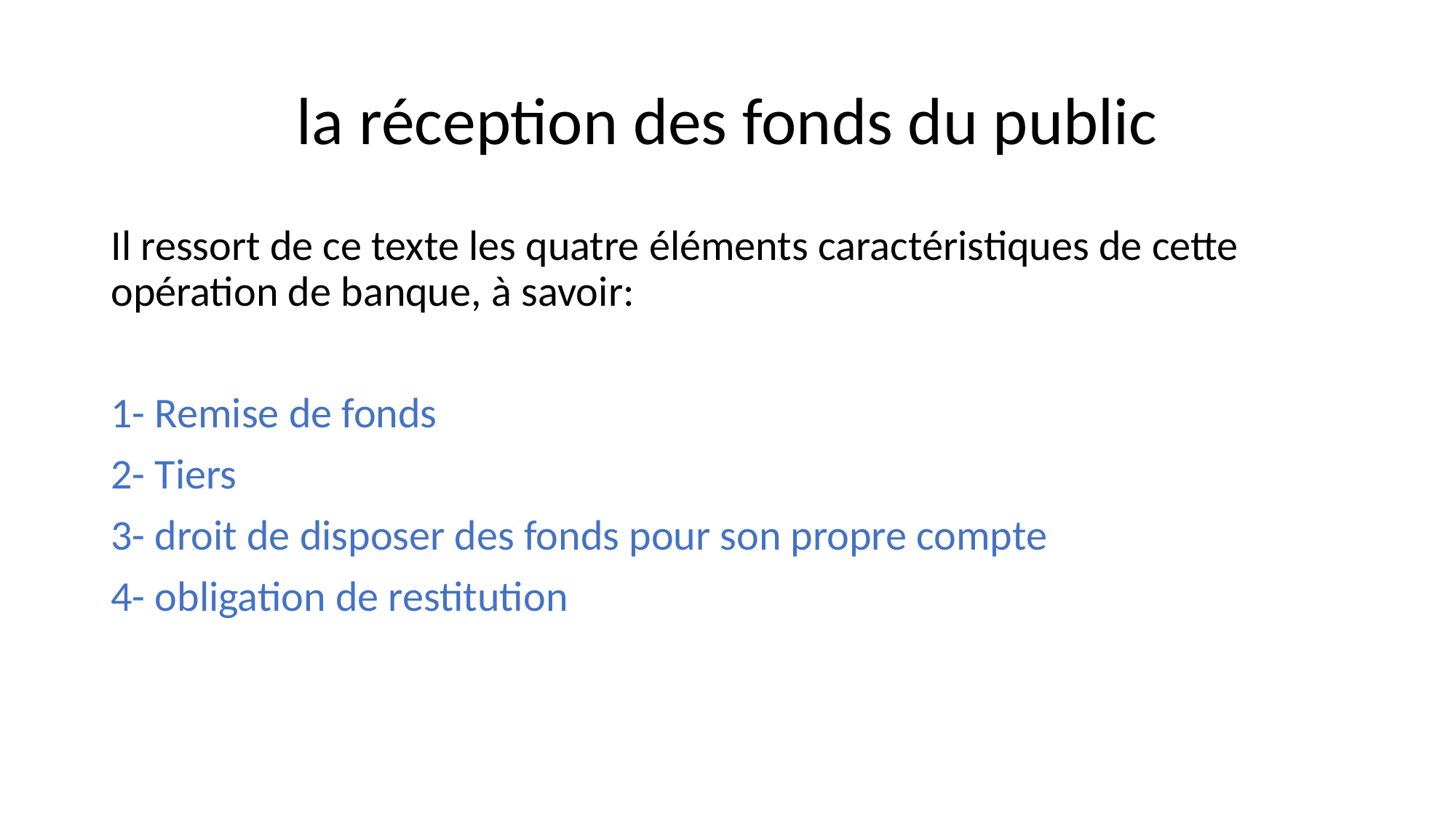

# la réception des fonds du public
Il ressort de ce texte les quatre éléments caractéristiques de cette opération de banque, à savoir:

1- Remise de fonds
2- Tiers
3- droit de disposer des fonds pour son propre compte
4- obligation de restitution